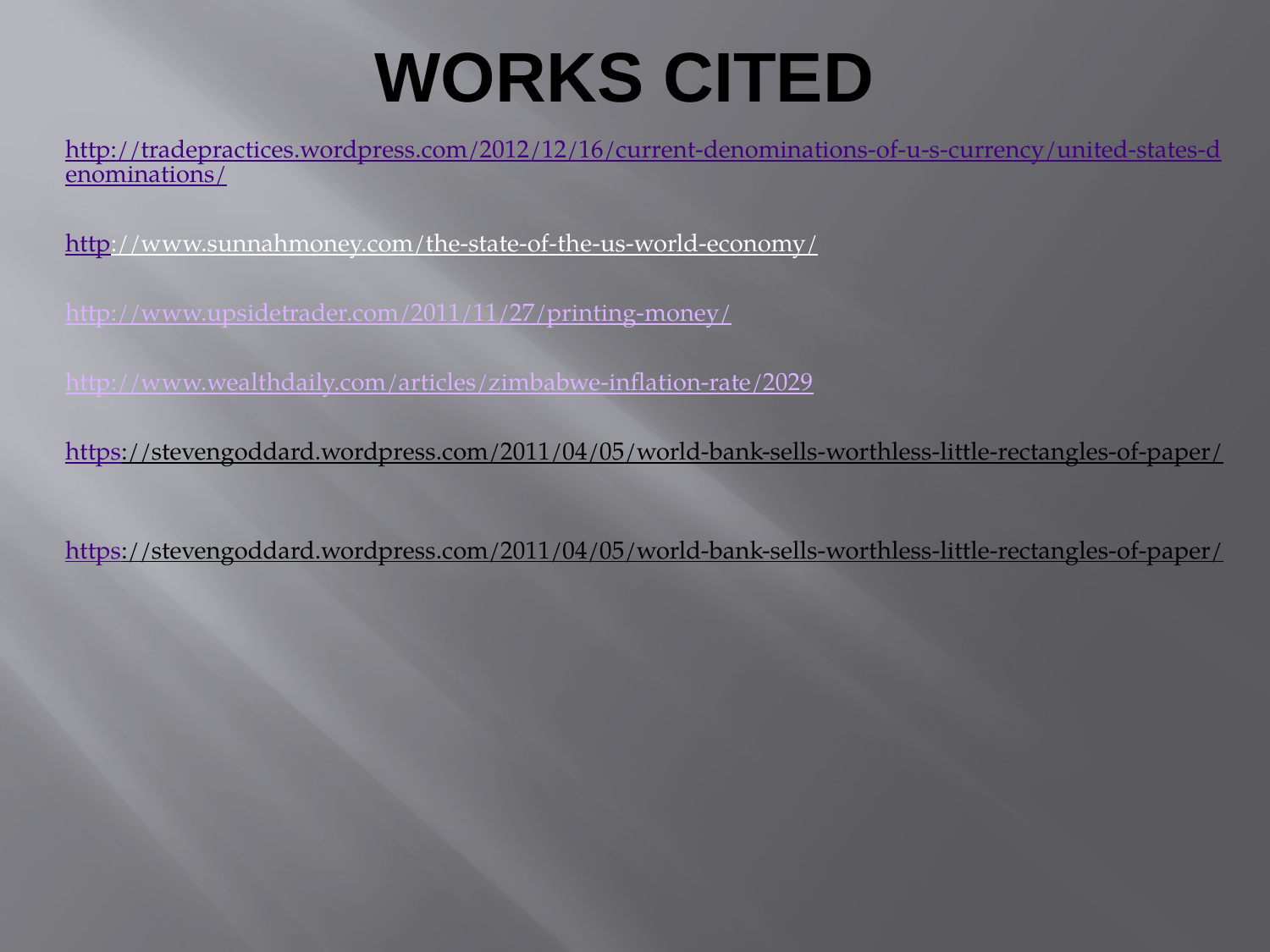

# Works cited
http://tradepractices.wordpress.com/2012/12/16/current-denominations-of-u-s-currency/united-states-denominations/

http://www.sunnahmoney.com/the-state-of-the-us-world-economy/

http://www.upsidetrader.com/2011/11/27/printing-money/

http://www.wealthdaily.com/articles/zimbabwe-inflation-rate/2029

https://stevengoddard.wordpress.com/2011/04/05/world-bank-sells-worthless-little-rectangles-of-paper/

https://stevengoddard.wordpress.com/2011/04/05/world-bank-sells-worthless-little-rectangles-of-paper/